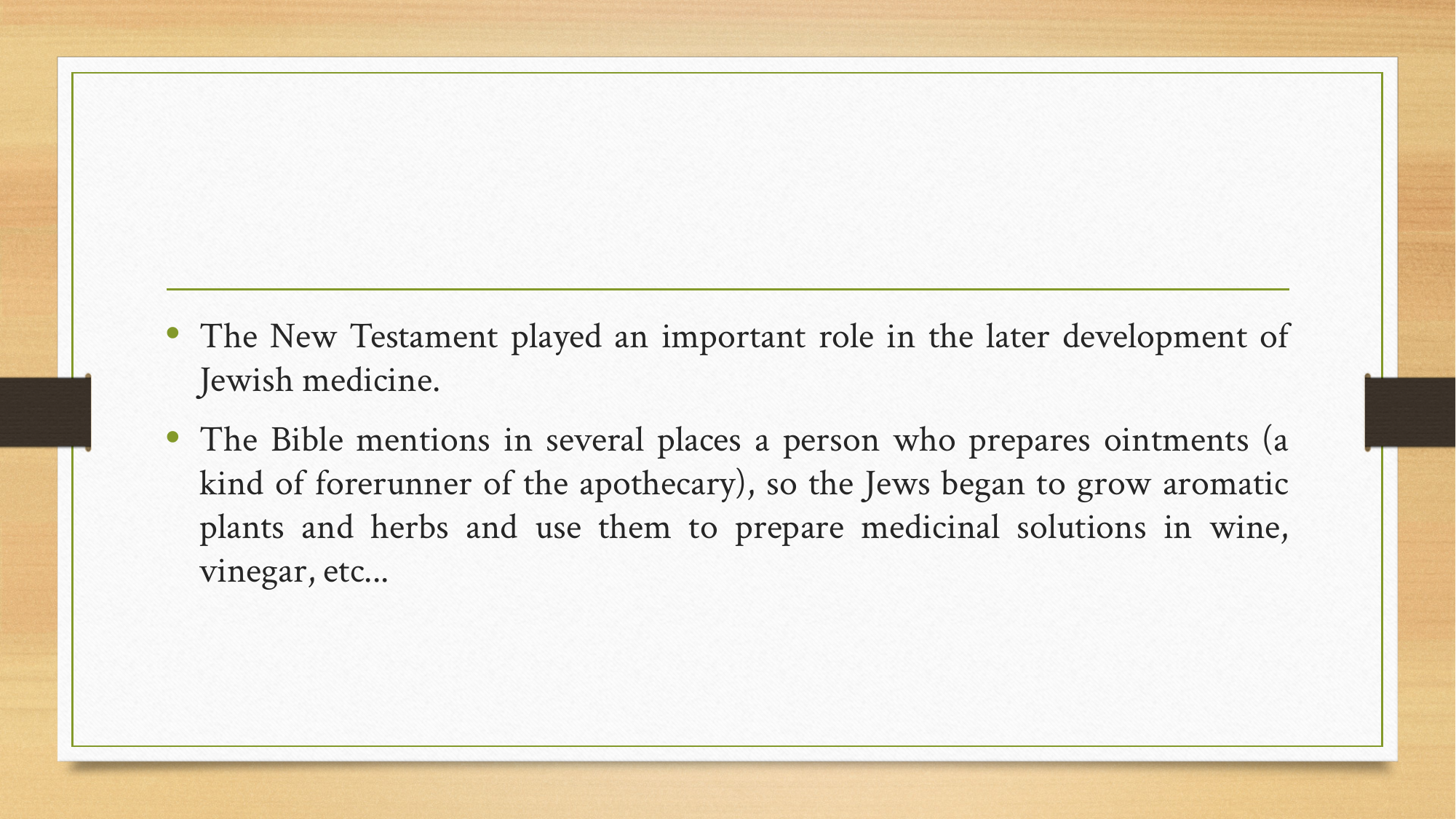

The New Testament played an important role in the later development of Jewish medicine.
The Bible mentions in several places a person who prepares ointments (a kind of forerunner of the apothecary), so the Jews began to grow aromatic plants and herbs and use them to prepare medicinal solutions in wine, vinegar, etc...